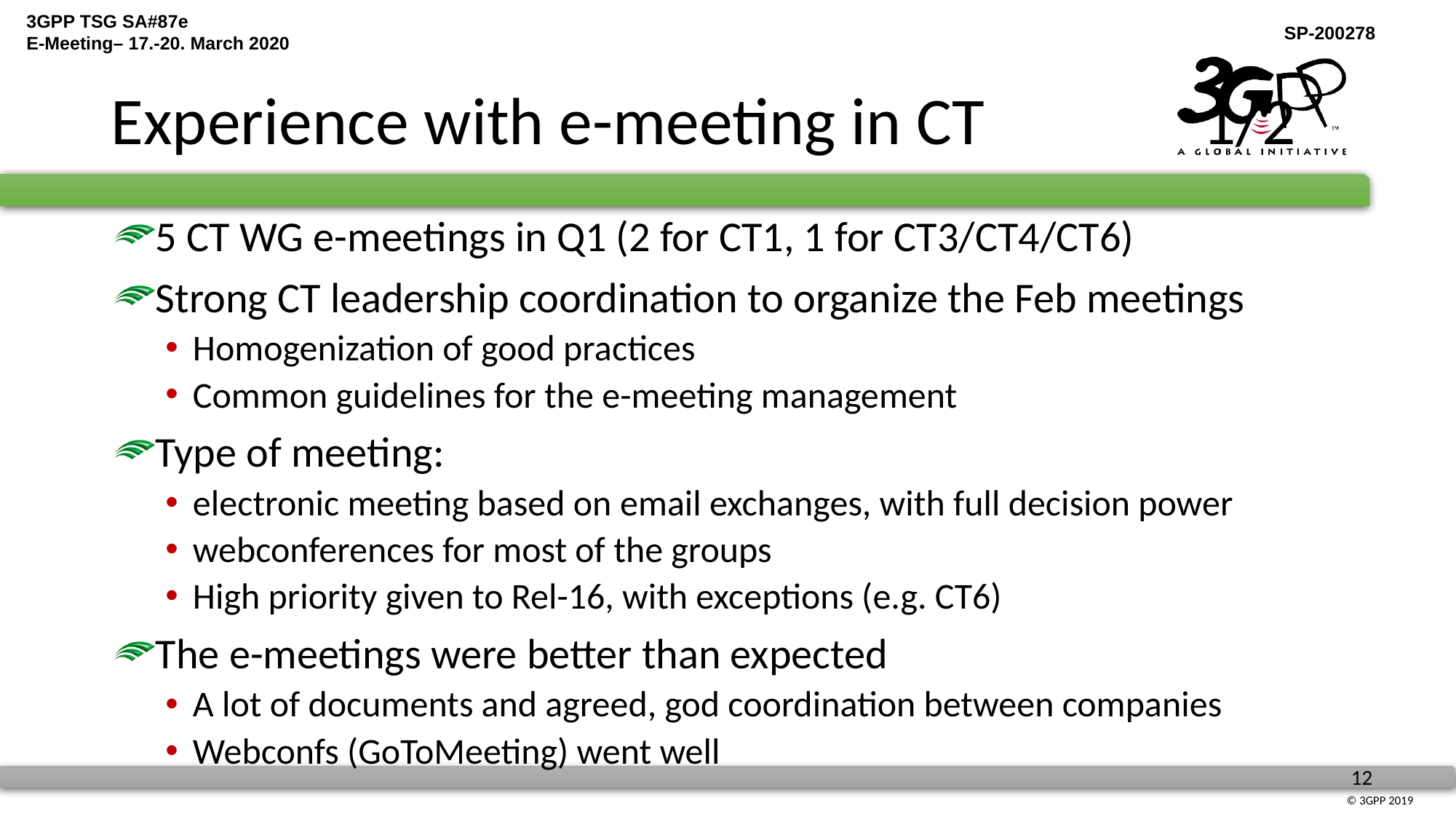

# Experience with e-meeting in CT		1/2
5 CT WG e-meetings in Q1 (2 for CT1, 1 for CT3/CT4/CT6)
Strong CT leadership coordination to organize the Feb meetings
Homogenization of good practices
Common guidelines for the e-meeting management
Type of meeting:
electronic meeting based on email exchanges, with full decision power
webconferences for most of the groups
High priority given to Rel-16, with exceptions (e.g. CT6)
The e-meetings were better than expected
A lot of documents and agreed, god coordination between companies
Webconfs (GoToMeeting) went well